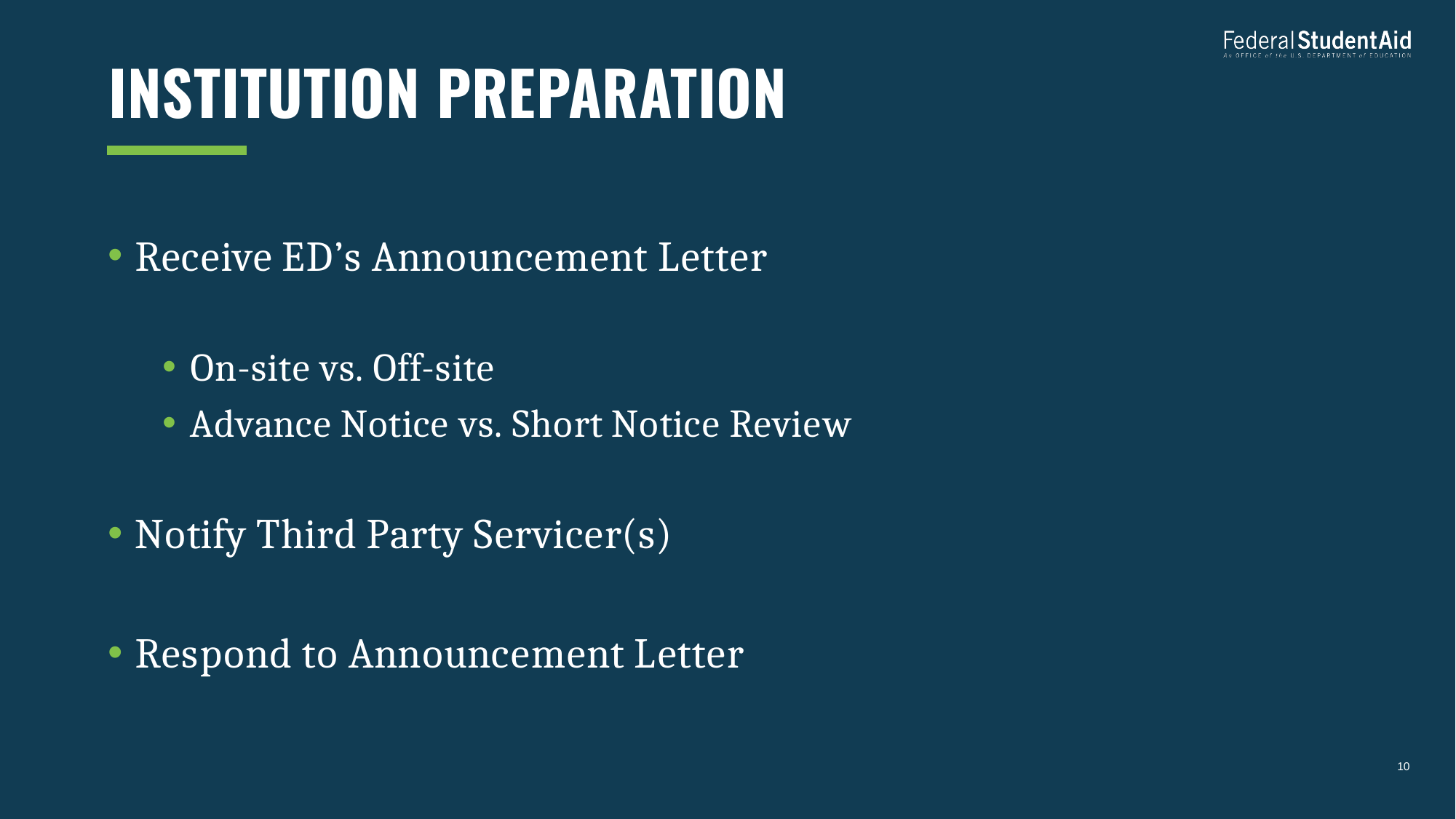

# Institution preparation
Receive ED’s Announcement Letter

On-site vs. Off-site
Advance Notice vs. Short Notice Review

Notify Third Party Servicer(s)

Respond to Announcement Letter

10